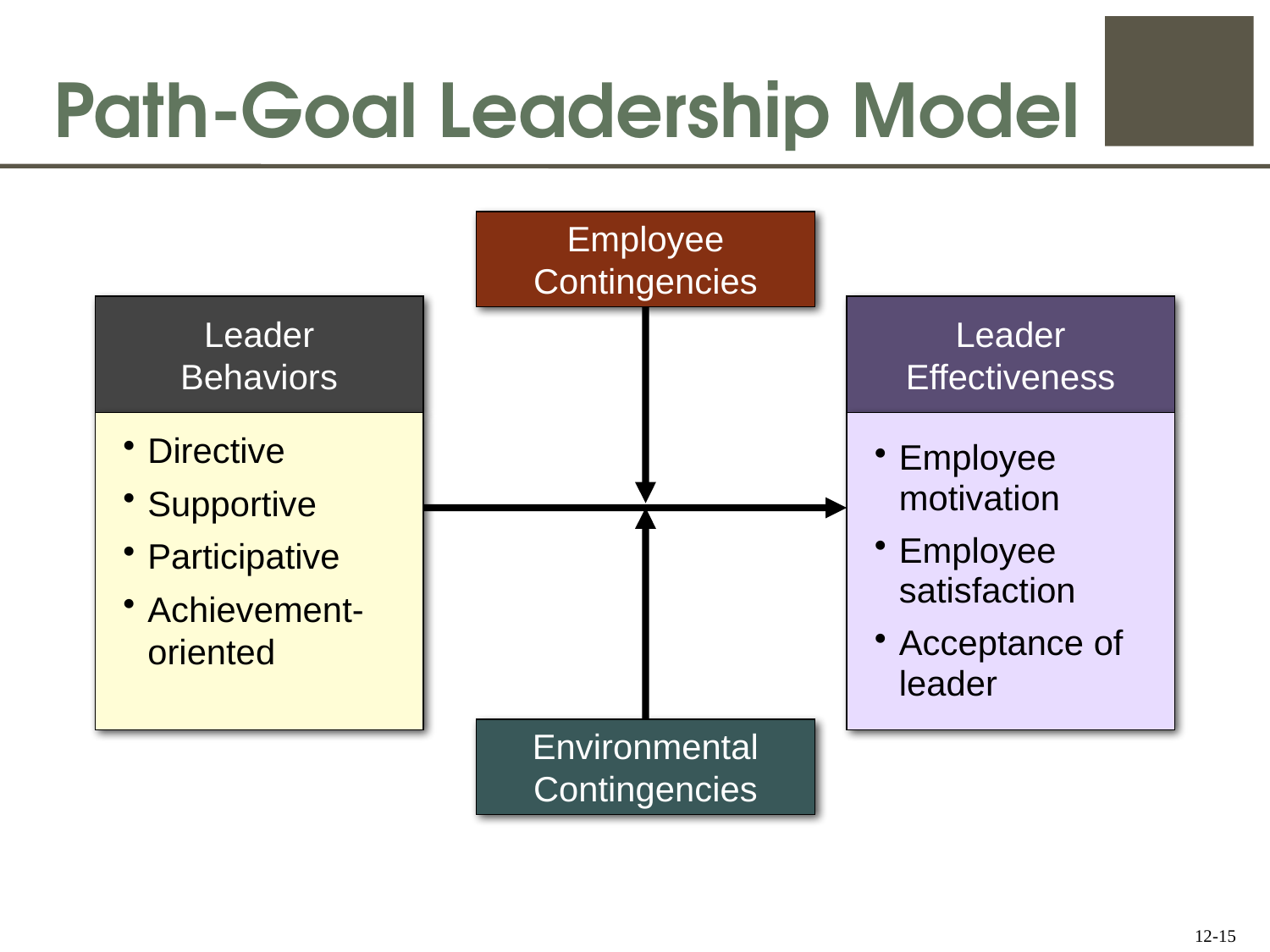

# Path-Goal Leadership Model
Employee
Contingencies
Leader
Behaviors
Directive
Supportive
Participative
Achievement-oriented

Leader Effectiveness
Employee motivation
Employee satisfaction
Acceptance of leader

Environmental
Contingencies